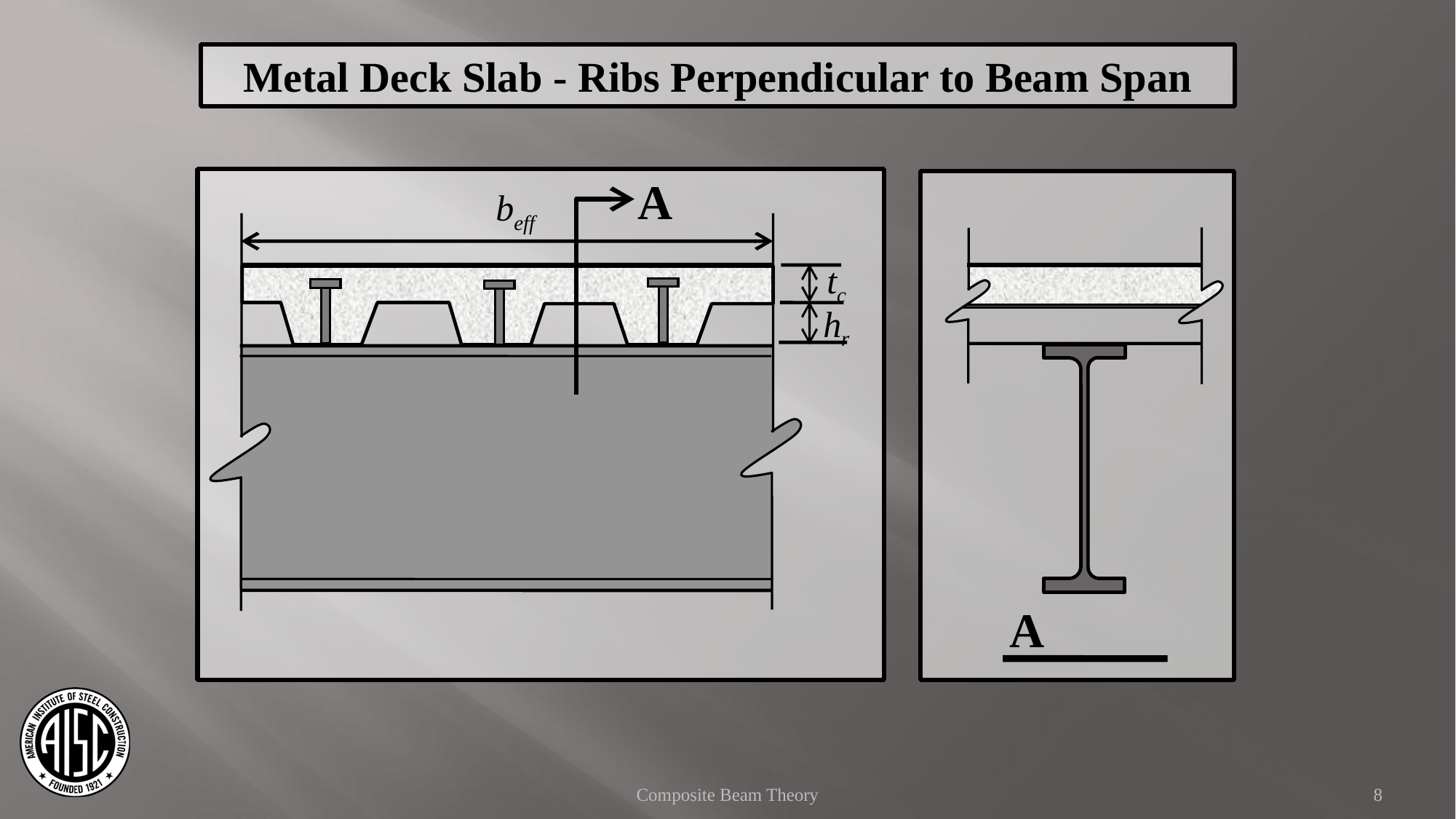

Metal Deck Slab - Ribs Perpendicular to Beam Span
A

beff

tc

hr

A

Composite Beam Theory
8